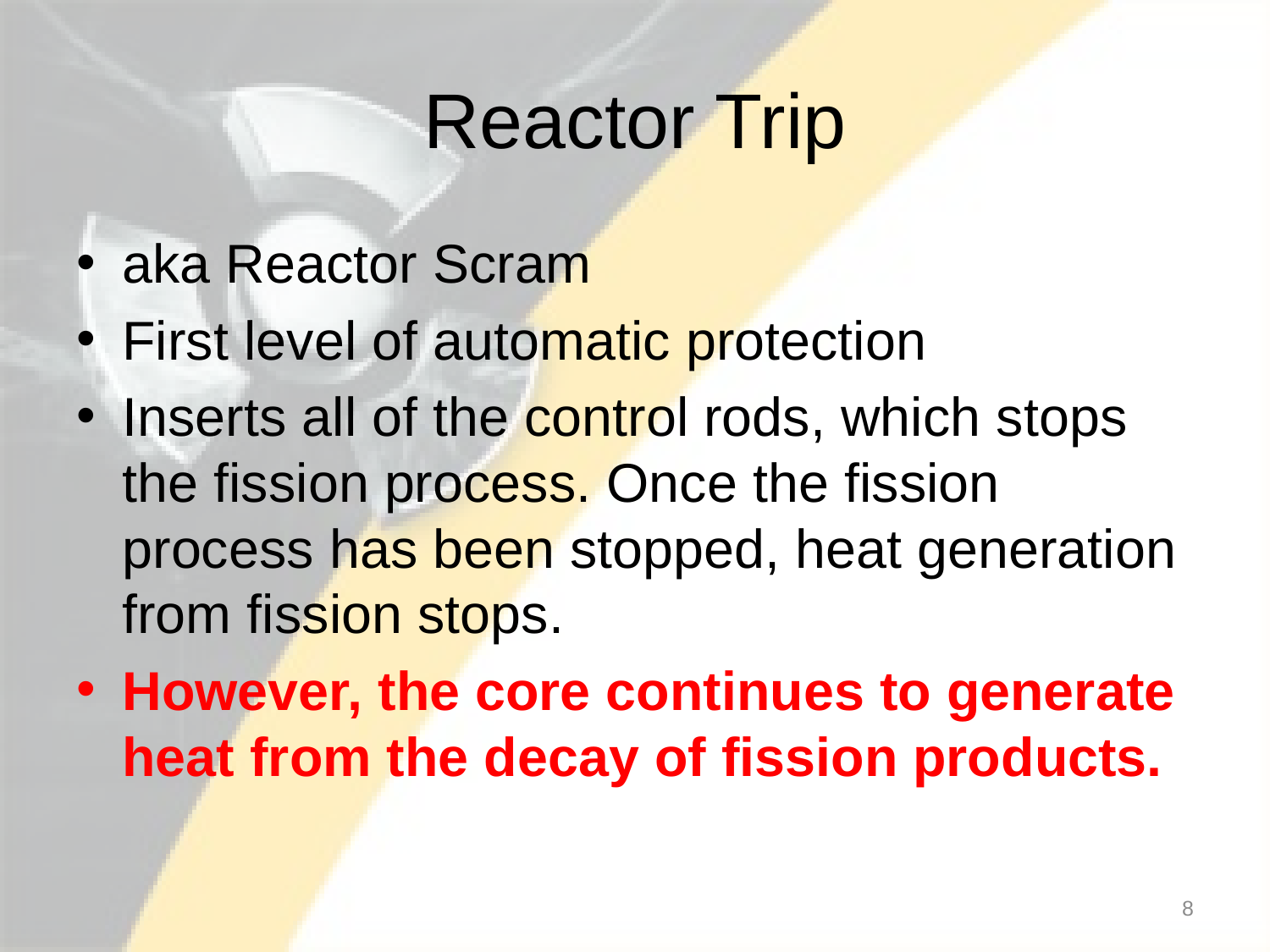

# Reactor Trip
aka Reactor Scram
First level of automatic protection
Inserts all of the control rods, which stops the fission process. Once the fission process has been stopped, heat generation from fission stops.
However, the core continues to generate heat from the decay of fission products.

8